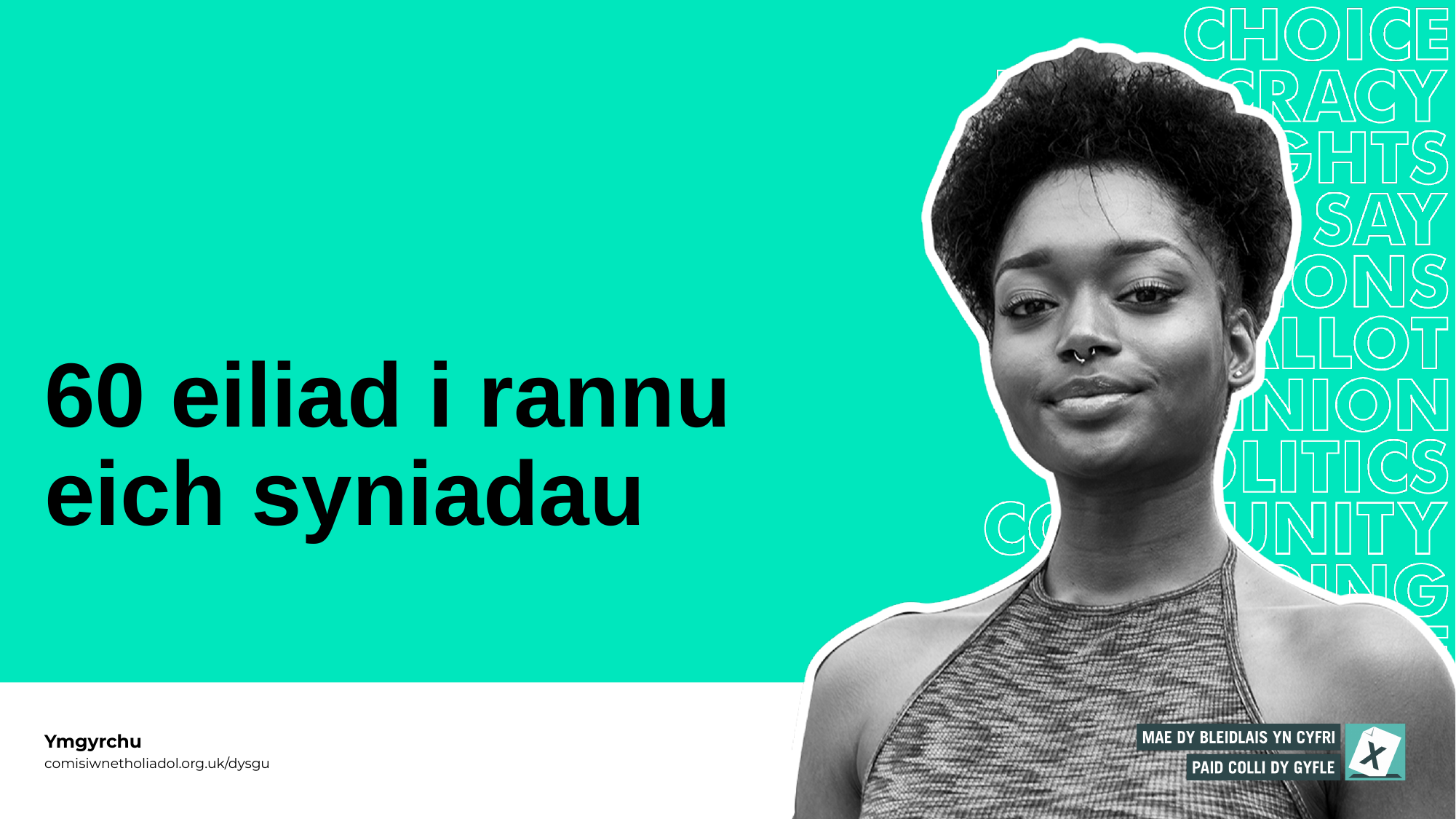

# 60 eiliad i rannu eich syniadau
Ymgyrchu